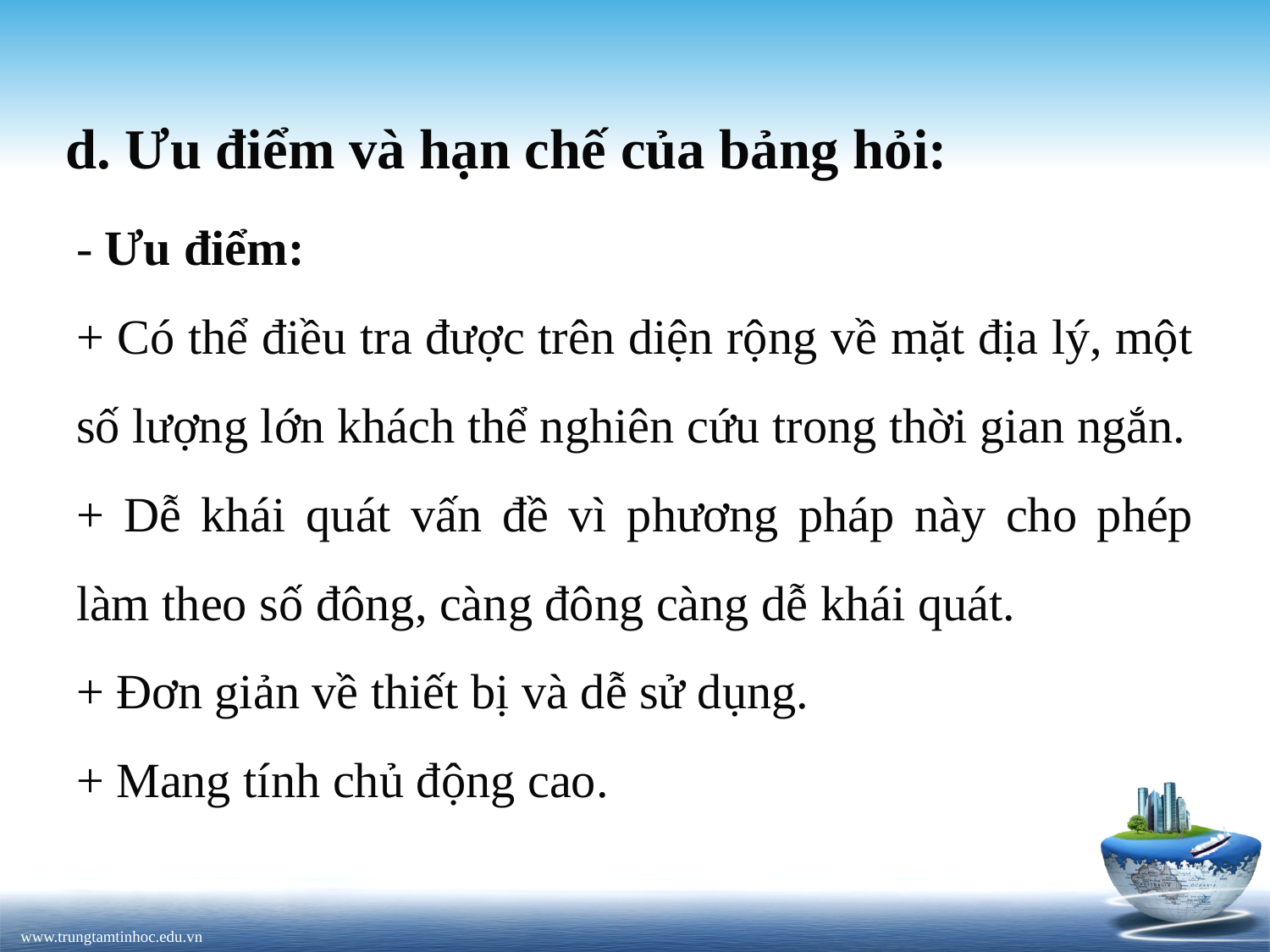

# d. Ưu điểm và hạn chế của bảng hỏi:
- Ưu điểm:
+ Có thể điều tra được trên diện rộng về mặt địa lý, một số lượng lớn khách thể nghiên cứu trong thời gian ngắn.
+ Dễ khái quát vấn đề vì phương pháp này cho phép làm theo số đông, càng đông càng dễ khái quát.
+ Đơn giản về thiết bị và dễ sử dụng.
+ Mang tính chủ động cao.